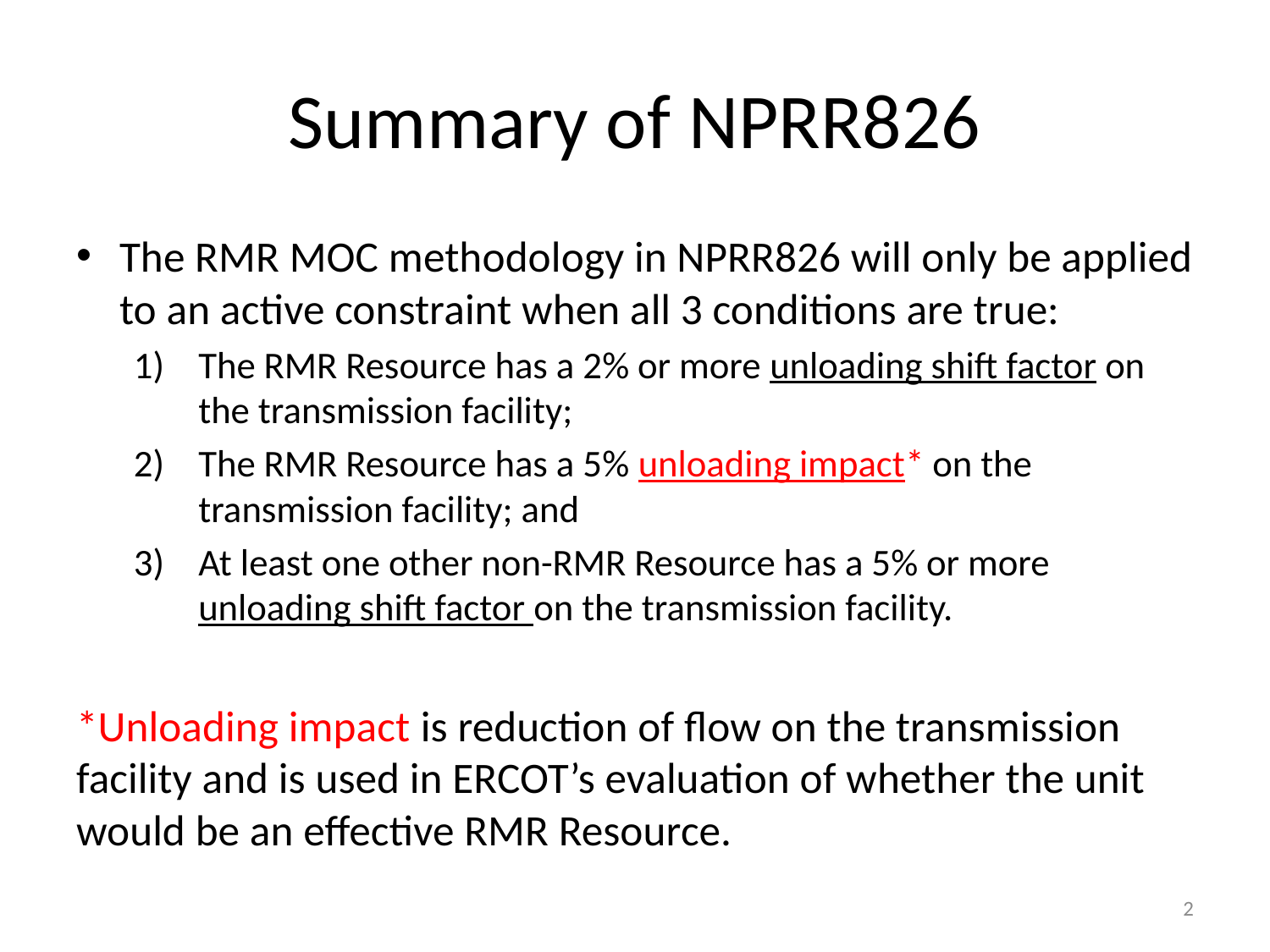

# Summary of NPRR826
The RMR MOC methodology in NPRR826 will only be applied to an active constraint when all 3 conditions are true:
The RMR Resource has a 2% or more unloading shift factor on the transmission facility;
The RMR Resource has a 5% unloading impact* on the transmission facility; and
At least one other non-RMR Resource has a 5% or more unloading shift factor on the transmission facility.

*Unloading impact is reduction of flow on the transmission facility and is used in ERCOT’s evaluation of whether the unit would be an effective RMR Resource.
2